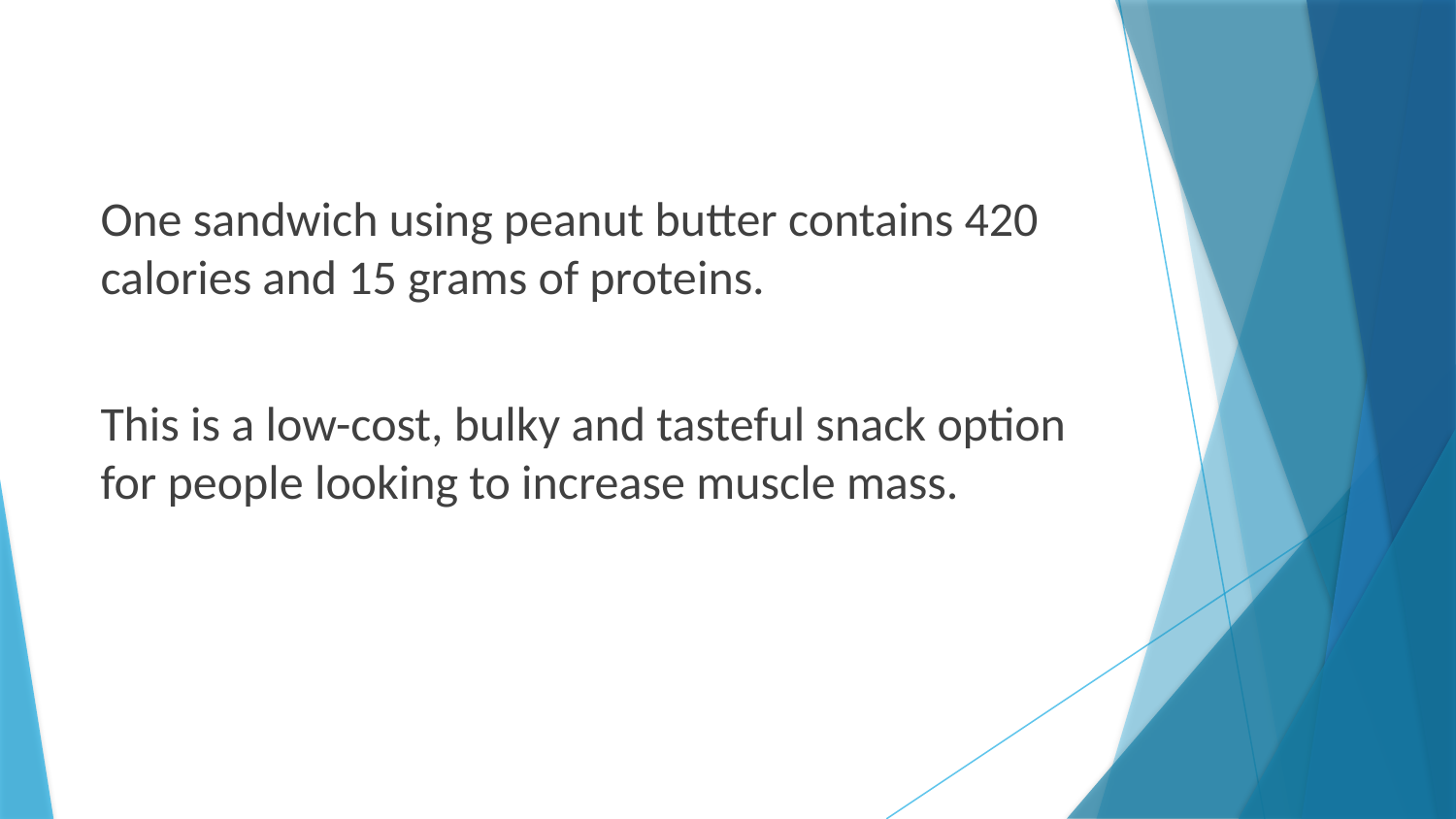

One sandwich using peanut butter contains 420 calories and 15 grams of proteins.

This is a low-cost, bulky and tasteful snack option for people looking to increase muscle mass.